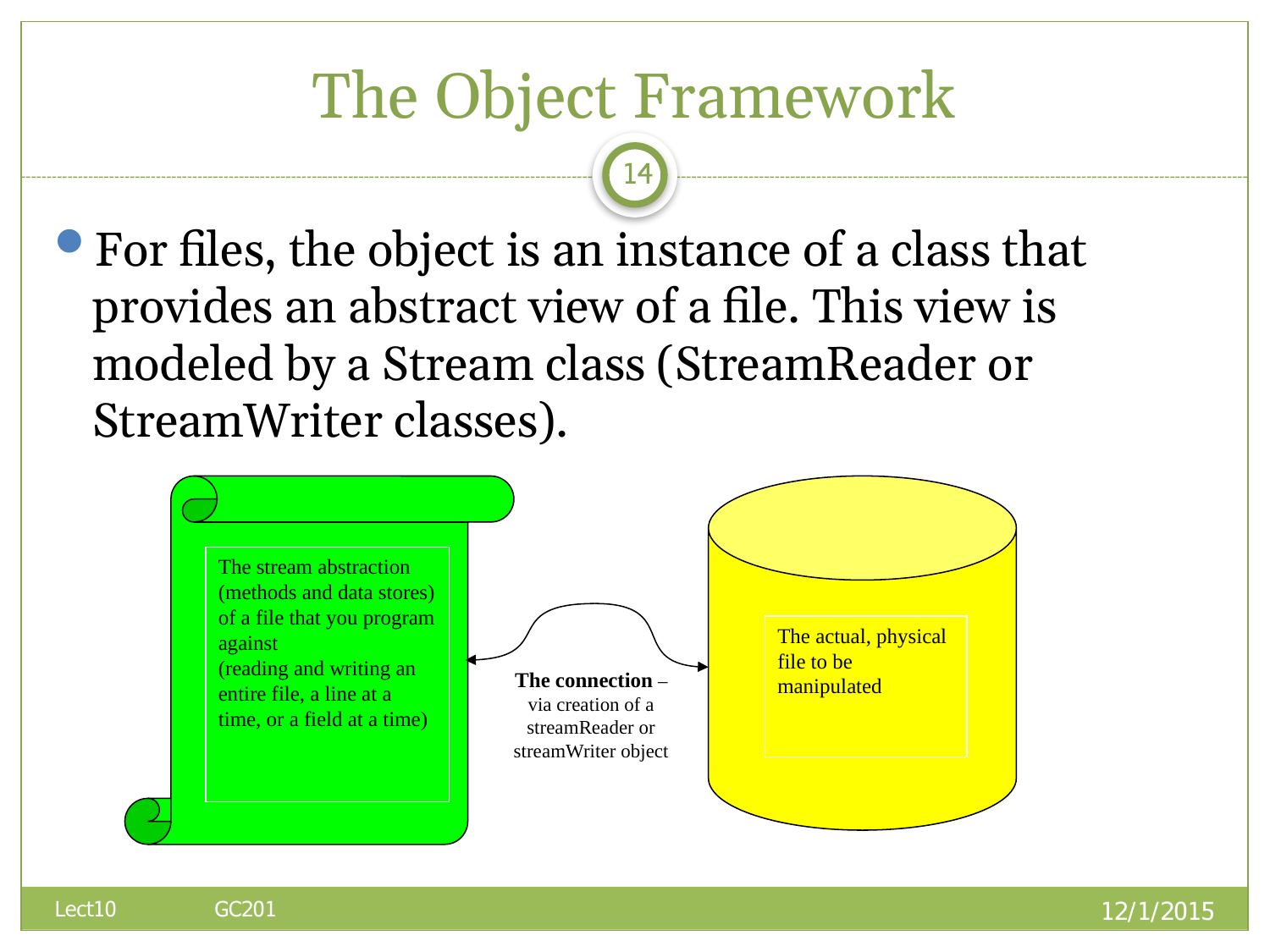

# The Object Framework
14
For files, the object is an instance of a class that provides an abstract view of a file. This view is modeled by a Stream class (StreamReader or StreamWriter classes).

The stream abstraction (methods and data stores) of a file that you program against
(reading and writing an entire file, a line at a time, or a field at a time)
The connection – via creation of a streamReader or streamWriter object
The actual, physical file to be manipulated
12/1/2015
Lect10               GC201